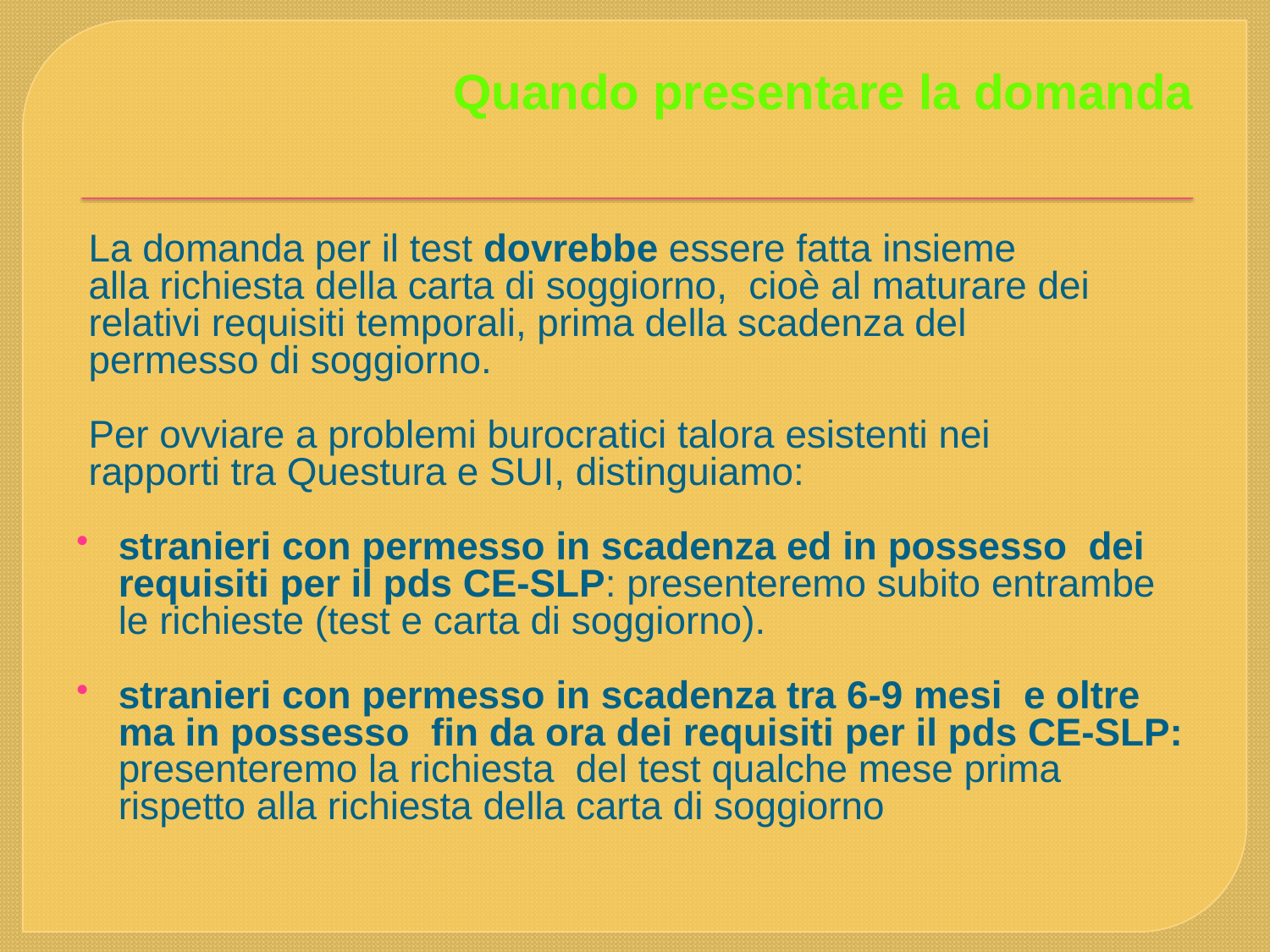

Quando presentare la domanda
 La domanda per il test dovrebbe essere fatta insieme
 alla richiesta della carta di soggiorno,  cioè al maturare dei
 relativi requisiti temporali, prima della scadenza del
 permesso di soggiorno.

 Per ovviare a problemi burocratici talora esistenti nei
 rapporti tra Questura e SUI, distinguiamo:

stranieri con permesso in scadenza ed in possesso  dei requisiti per il pds CE-SLP: presenteremo subito entrambe le richieste (test e carta di soggiorno).

stranieri con permesso in scadenza tra 6-9 mesi  e oltre ma in possesso  fin da ora dei requisiti per il pds CE-SLP: presenteremo la richiesta  del test qualche mese prima rispetto alla richiesta della carta di soggiorno